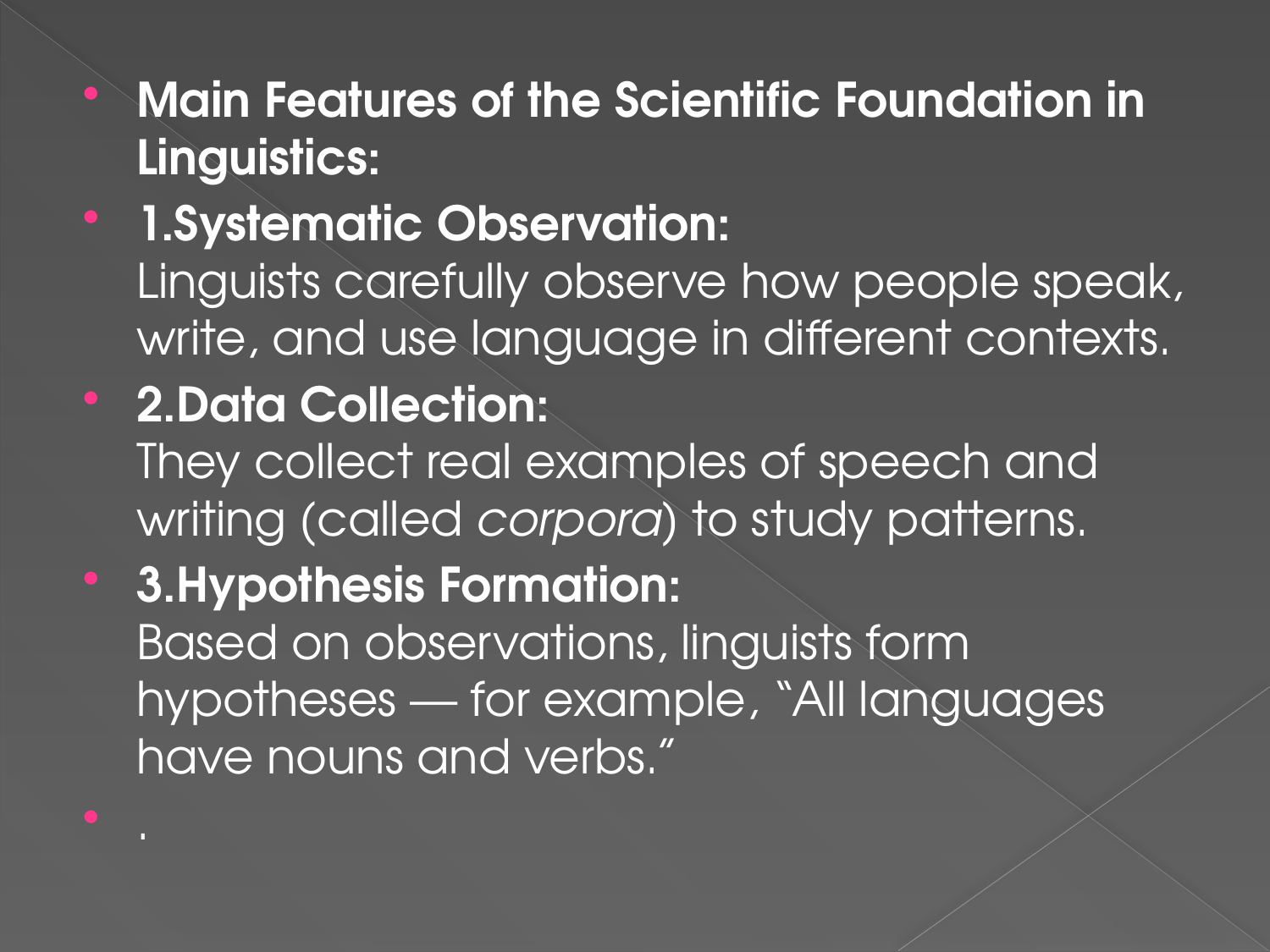

Main Features of the Scientific Foundation in Linguistics:
1.Systematic Observation:
Linguists carefully observe how people speak, write, and use language in different contexts.
2.Data Collection:
They collect real examples of speech and writing (called corpora) to study patterns.
3.Hypothesis Formation:
Based on observations, linguists form hypotheses — for example, “All languages have nouns and verbs.”
.